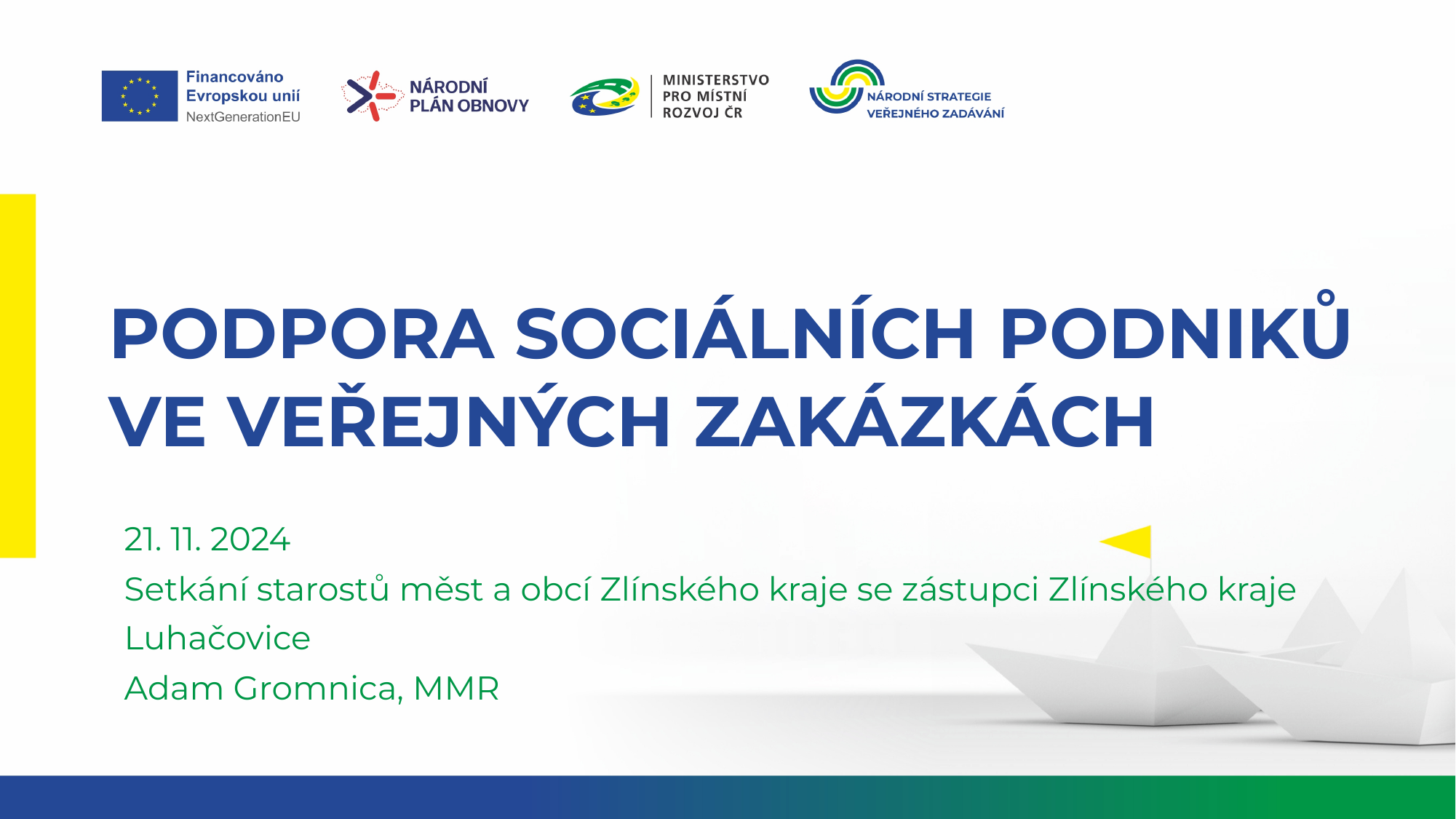

# PODPORA SOCIÁLNÍCH PODNIKŮ VE VEŘEJNÝCH ZAKÁZKÁCH
21. 11. 2024
Setkání starostů měst a obcí Zlínského kraje se zástupci Zlínského kraje
Luhačovice
Adam Gromnica, MMR